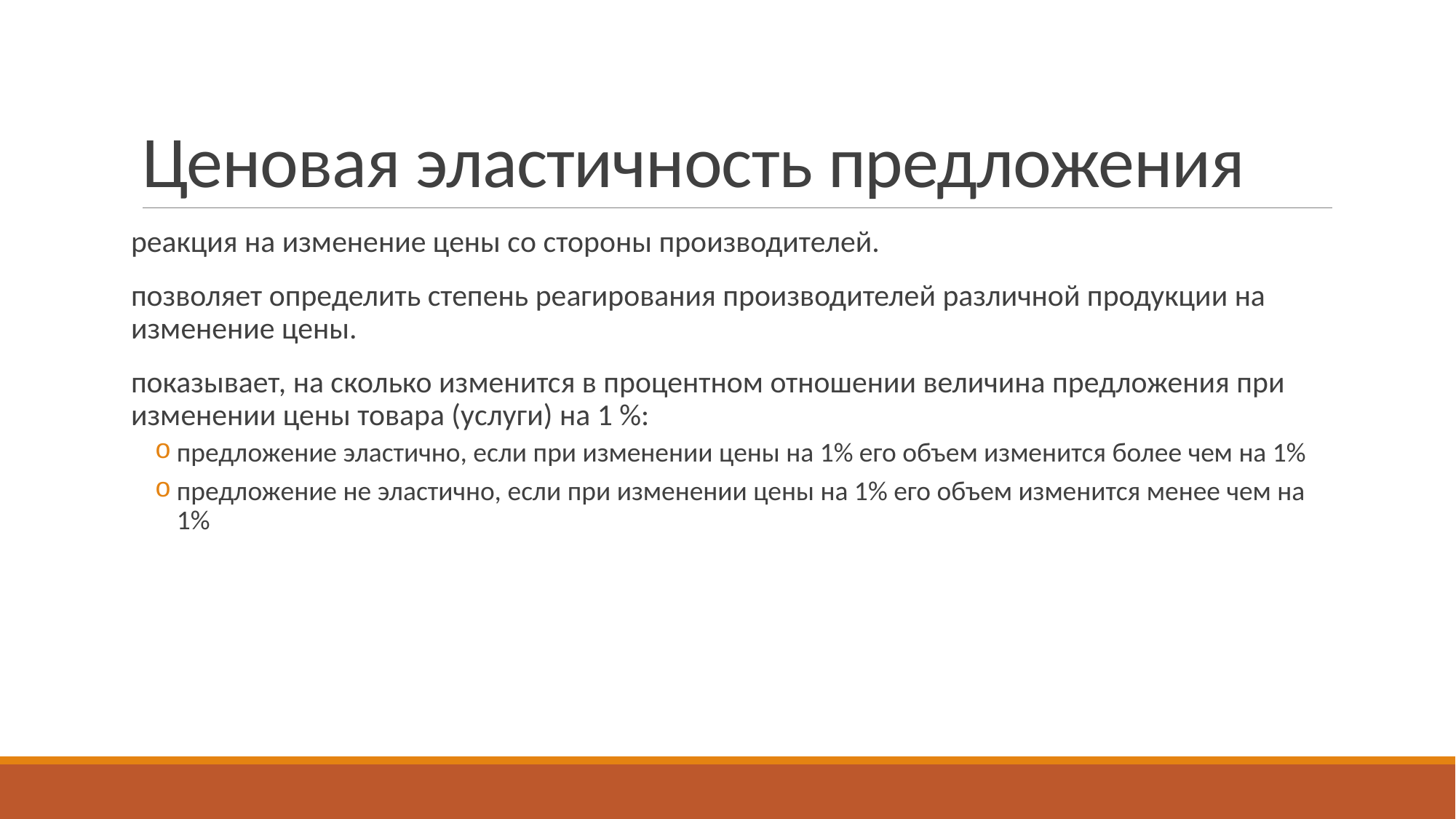

# Ценовая эластичность предложения
реакция на изменение цены со стороны производителей.
позволяет определить степень реагирования производителей различной продукции на изменение цены.
показывает, на сколько изменится в процентном отношении величина предложения при изменении цены товара (услуги) на 1 %:
предложение эластично, если при изменении цены на 1% его объем изменится более чем на 1%
предложение не эластично, если при изменении цены на 1% его объем изменится менее чем на 1%